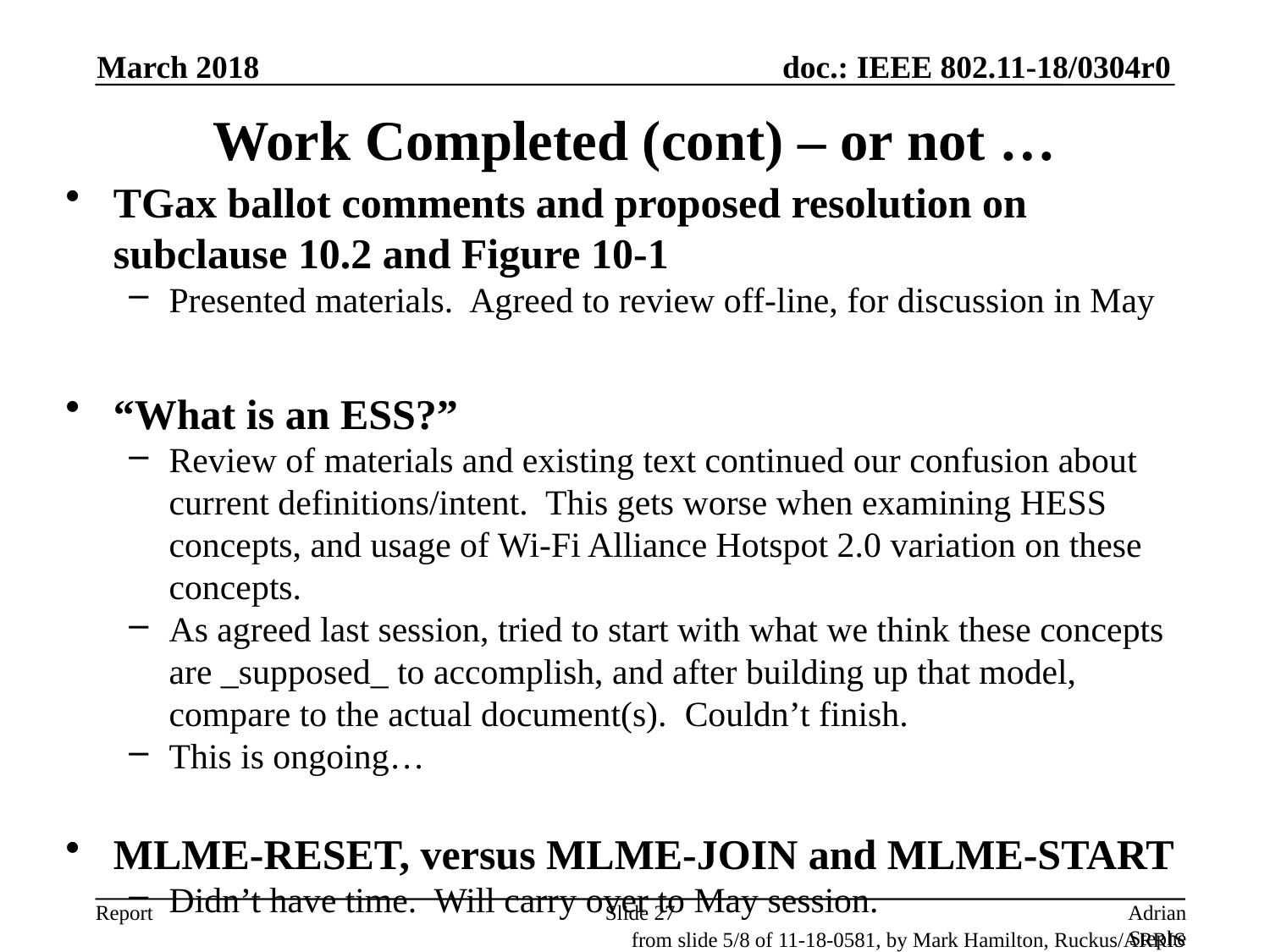

March 2018
# Work Completed (cont) – or not …
TGax ballot comments and proposed resolution on subclause 10.2 and Figure 10-1
Presented materials.  Agreed to review off-line, for discussion in May

“What is an ESS?”
Review of materials and existing text continued our confusion about current definitions/intent.  This gets worse when examining HESS concepts, and usage of Wi-Fi Alliance Hotspot 2.0 variation on these concepts.
As agreed last session, tried to start with what we think these concepts are _supposed_ to accomplish, and after building up that model, compare to the actual document(s).  Couldn’t finish.
This is ongoing…

MLME-RESET, versus MLME-JOIN and MLME-START
Didn’t have time.  Will carry over to May session.
Slide 27
Adrian Stephens, Intel Corporation
from slide 5/8 of 11-18-0581, by Mark Hamilton, Ruckus/ARRIS